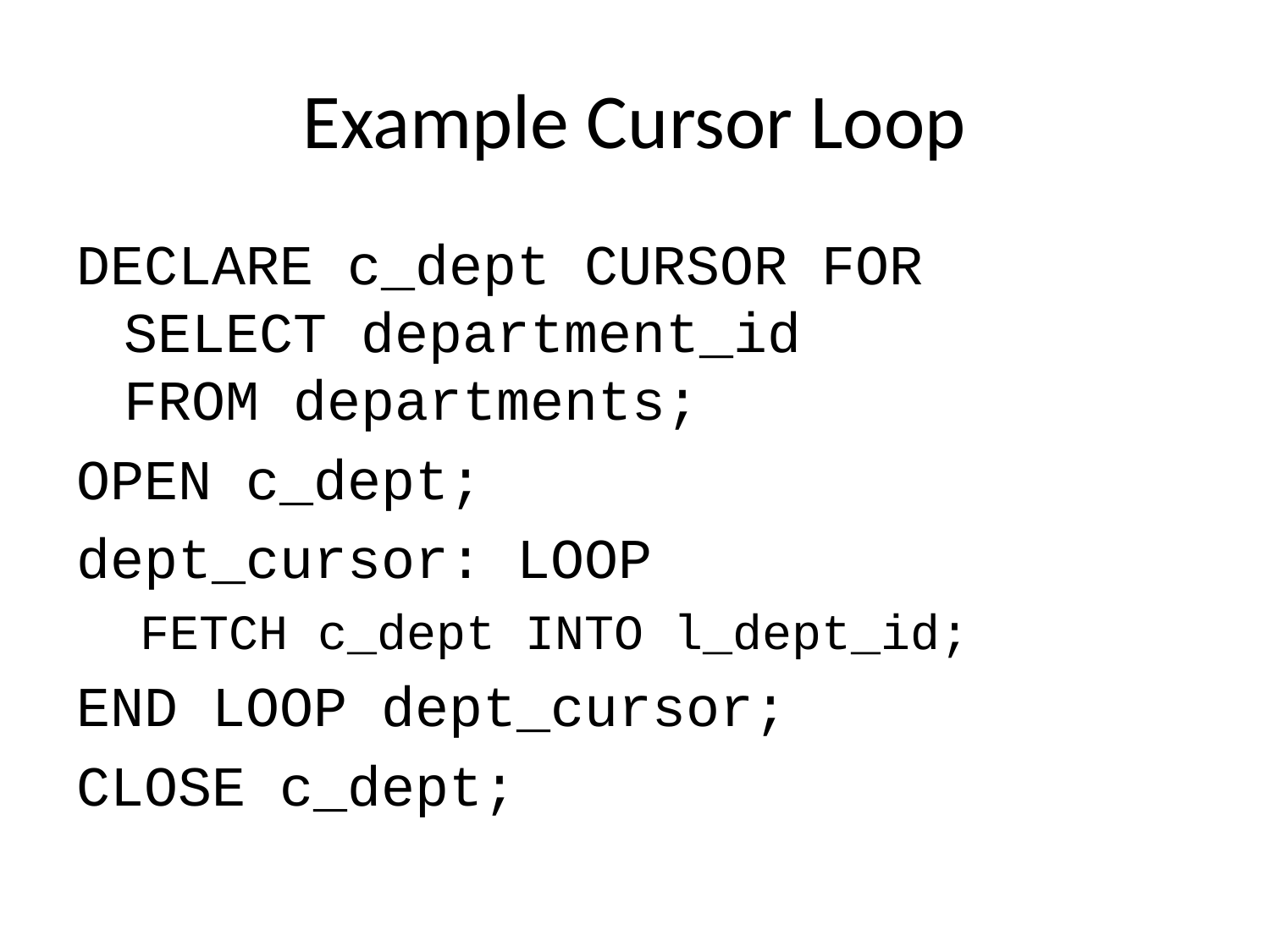

# Example Cursor Loop
DECLARE c_dept CURSOR FOR
SELECT department_id
FROM departments;
OPEN c_dept;
dept_cursor: LOOP
FETCH c_dept INTO l_dept_id;
END LOOP dept_cursor;
CLOSE c_dept;